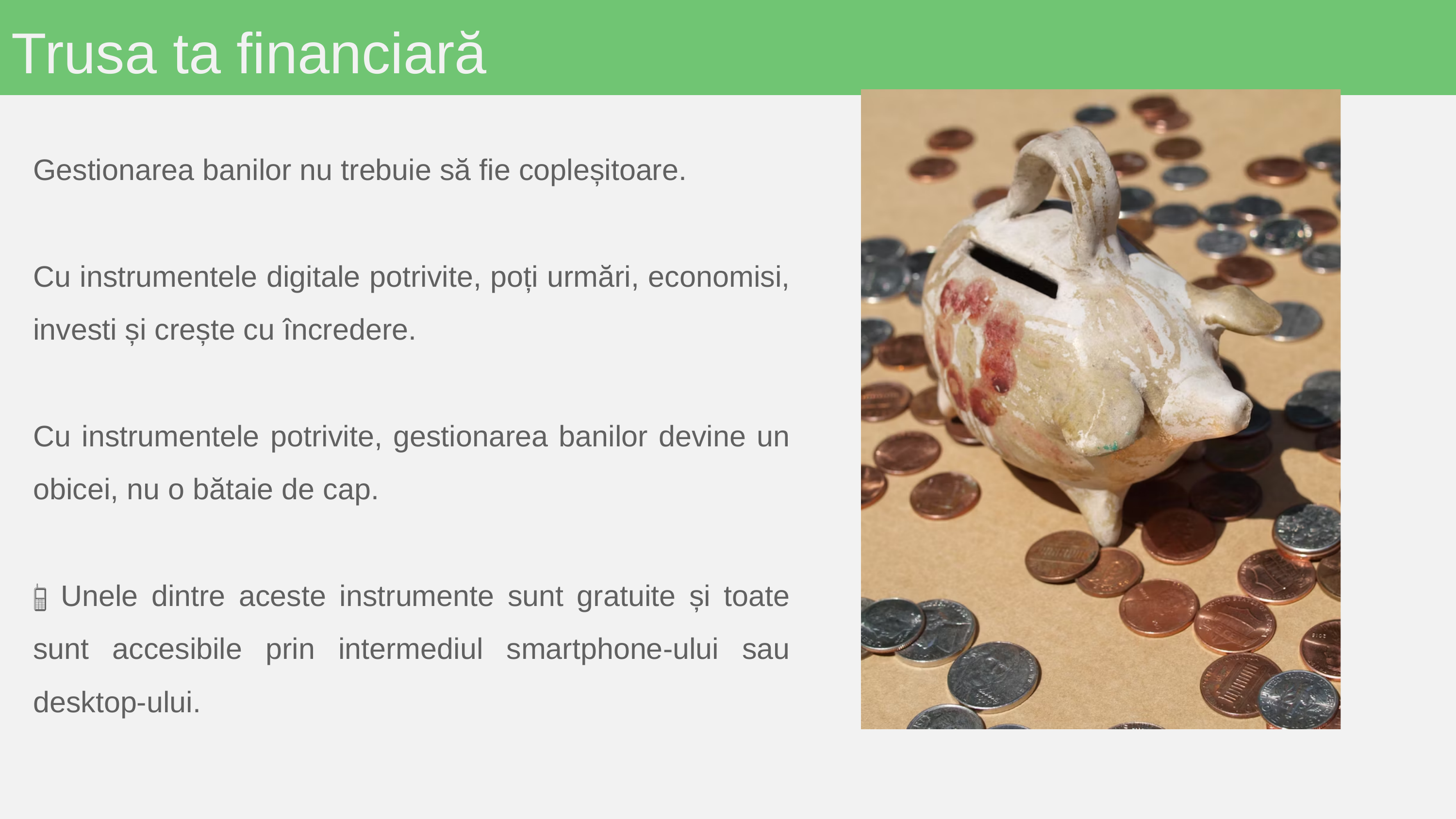

Trusa ta financiară

Gestionarea banilor nu trebuie să fie copleșitoare.

Cu instrumentele digitale potrivite, poți urmări, economisi, investi și crește cu încredere.

Cu instrumentele potrivite, gestionarea banilor devine un obicei, nu o bătaie de cap.

📱 Unele dintre aceste instrumente sunt gratuite și toate sunt accesibile prin intermediul smartphone-ului sau desktop-ului.